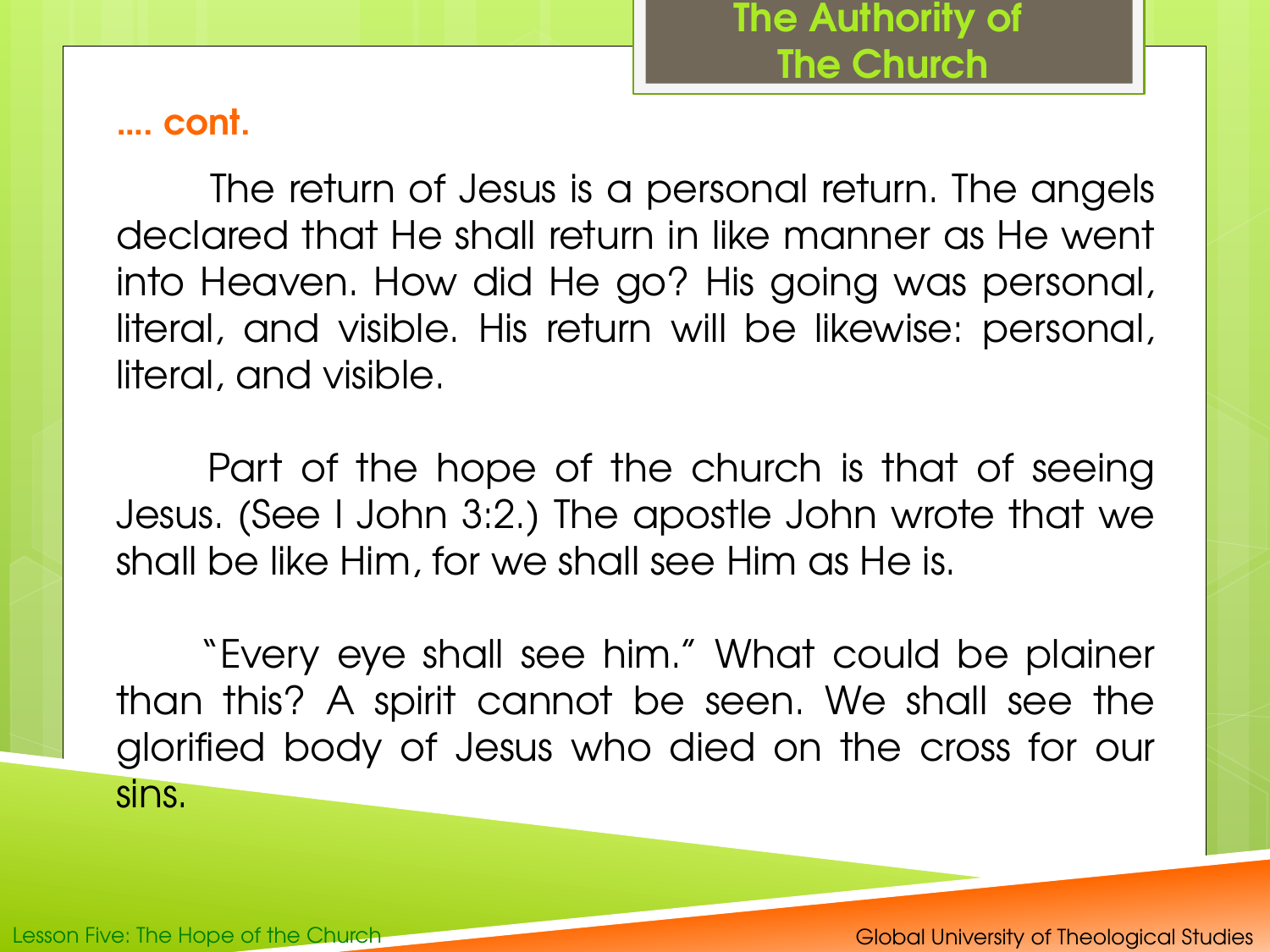

The Authority of
The Church
…. cont.

       The return of Jesus is a personal return. The angels declared that He shall return in like manner as He went into Heaven. How did He go? His going was personal, literal, and visible. His return will be likewise: personal, literal, and visible.

     Part of the hope of the church is that of seeing Jesus. (See I John 3:2.) The apostle John wrote that we shall be like Him, for we shall see Him as He is.

     “Every eye shall see him.” What could be plainer than this? A spirit cannot be seen. We shall see the glorified body of Jesus who died on the cross for our sins.

Lesson Five: The Hope of the Church
 Global University of Theological Studies